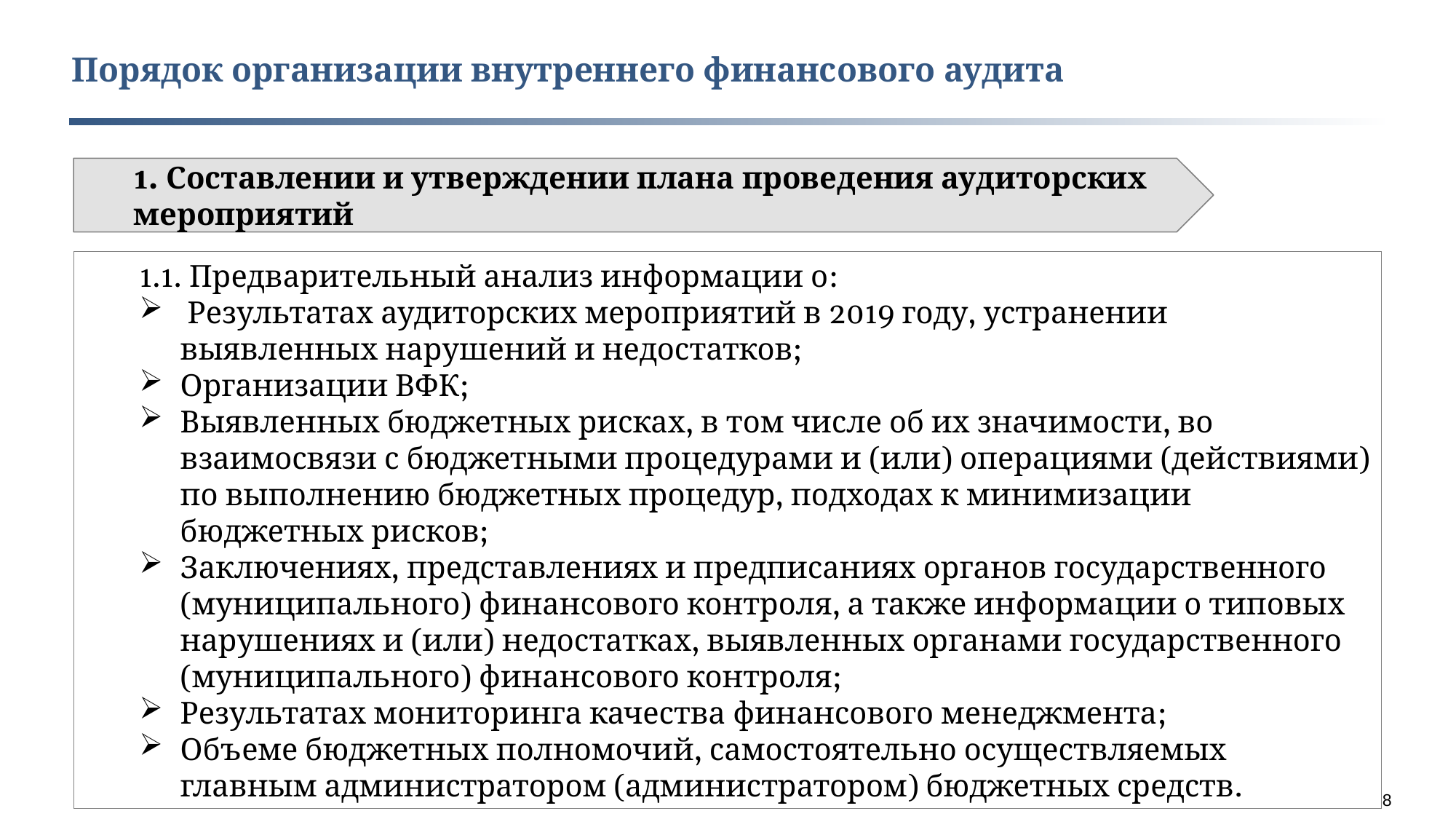

Порядок организации внутреннего финансового аудита
1. Составлении и утверждении плана проведения аудиторских мероприятий
1.1. Предварительный анализ информации о:
 Результатах аудиторских мероприятий в 2019 году, устранении выявленных нарушений и недостатков;
Организации ВФК;
Выявленных бюджетных рисках, в том числе об их значимости, во взаимосвязи с бюджетными процедурами и (или) операциями (действиями) по выполнению бюджетных процедур, подходах к минимизации бюджетных рисков;
Заключениях, представлениях и предписаниях органов государственного (муниципального) финансового контроля, а также информации о типовых нарушениях и (или) недостатках, выявленных органами государственного (муниципального) финансового контроля;
Результатах мониторинга качества финансового менеджмента;
Объеме бюджетных полномочий, самостоятельно осуществляемых главным администратором (администратором) бюджетных средств.